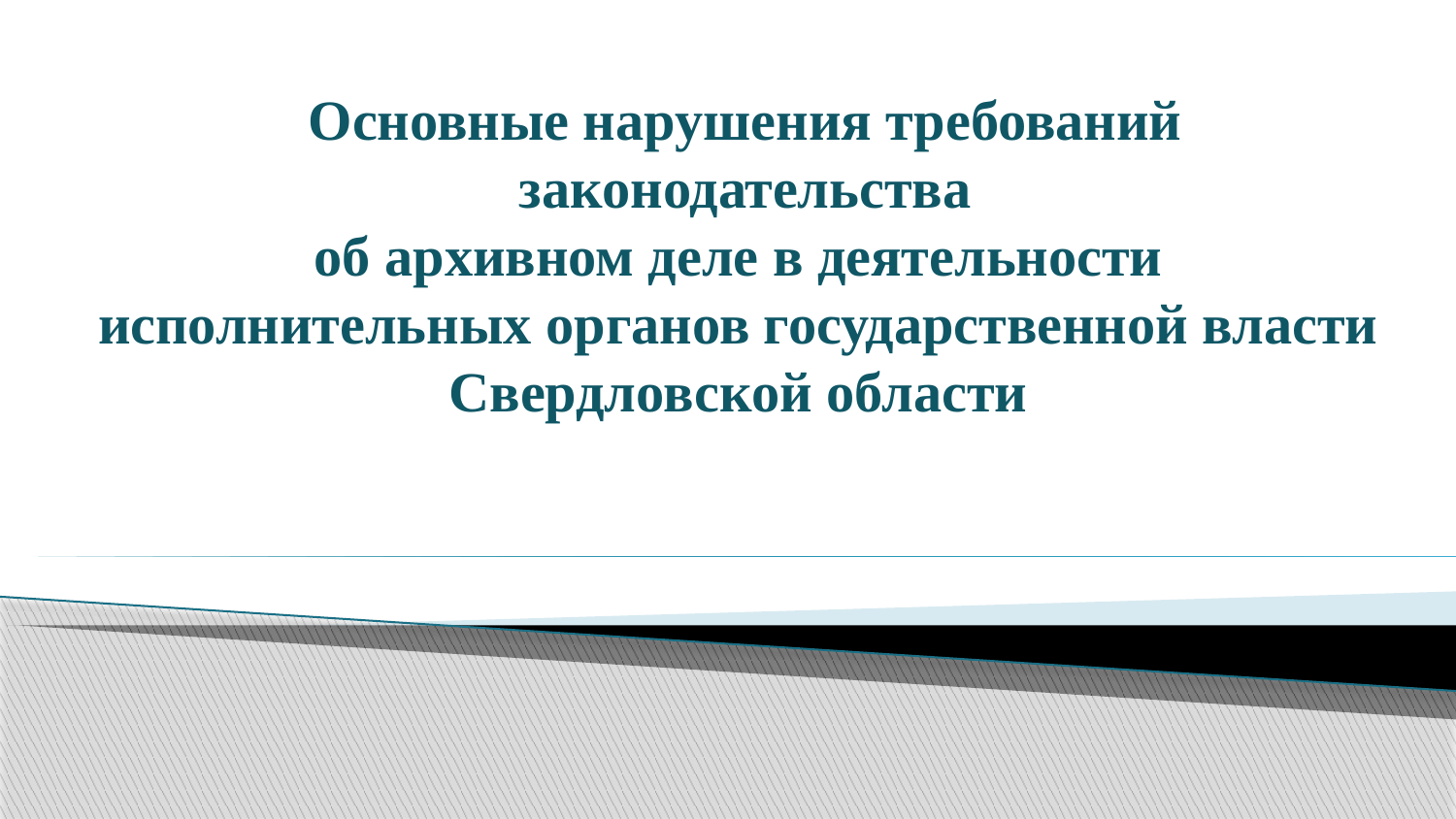

# Основные нарушения требований законодательства об архивном деле в деятельности исполнительных органов государственной власти Свердловской области